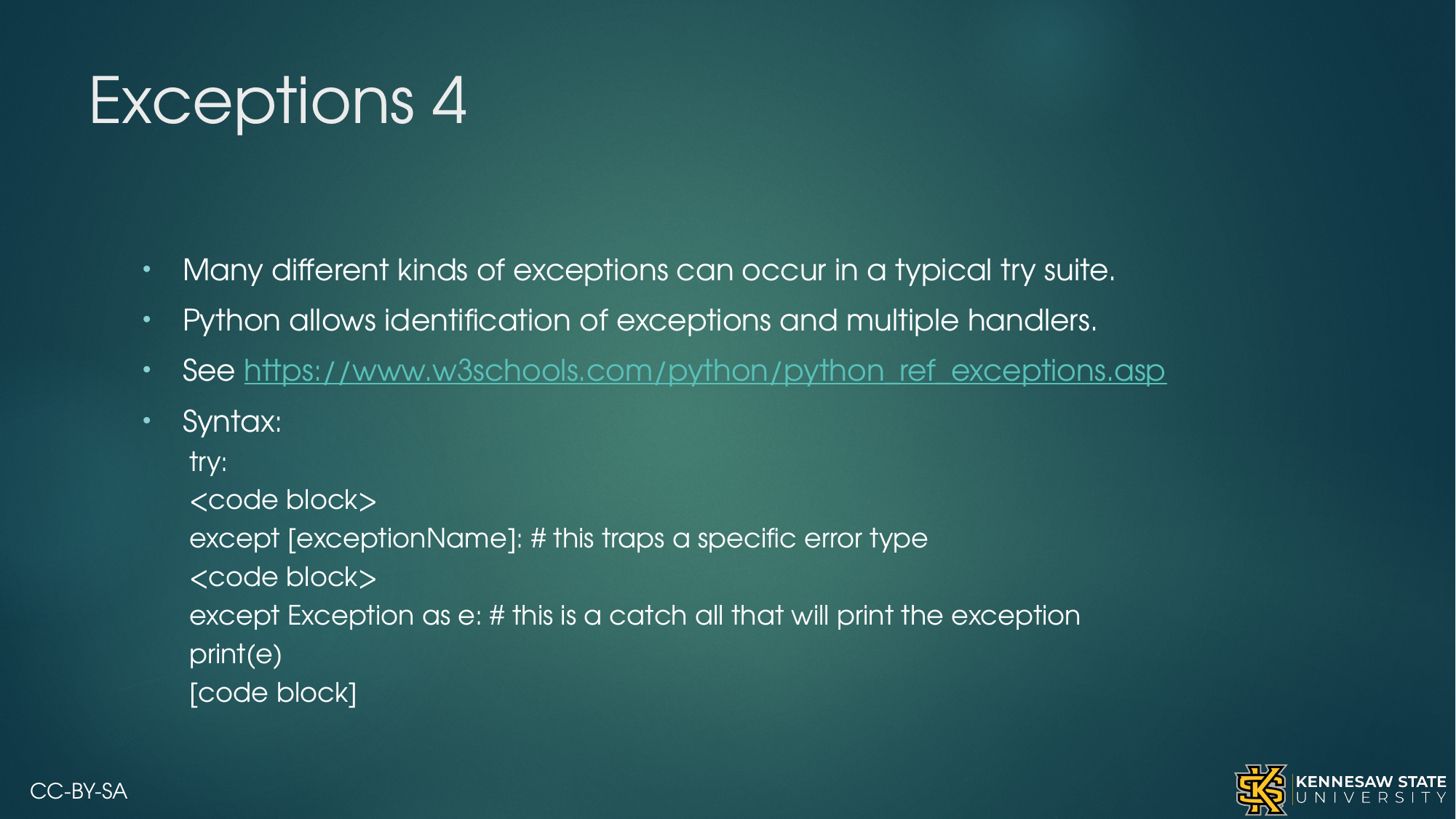

# Exceptions 4
Many different kinds of exceptions can occur in a typical try suite.
Python allows identification of exceptions and multiple handlers.
See https://www.w3schools.com/python/python_ref_exceptions.asp
Syntax:
try:
		<code block>
except [exceptionName]: # this traps a specific error type
		<code block>
except Exception as e: # this is a catch all that will print the exception
		print(e)
		[code block]